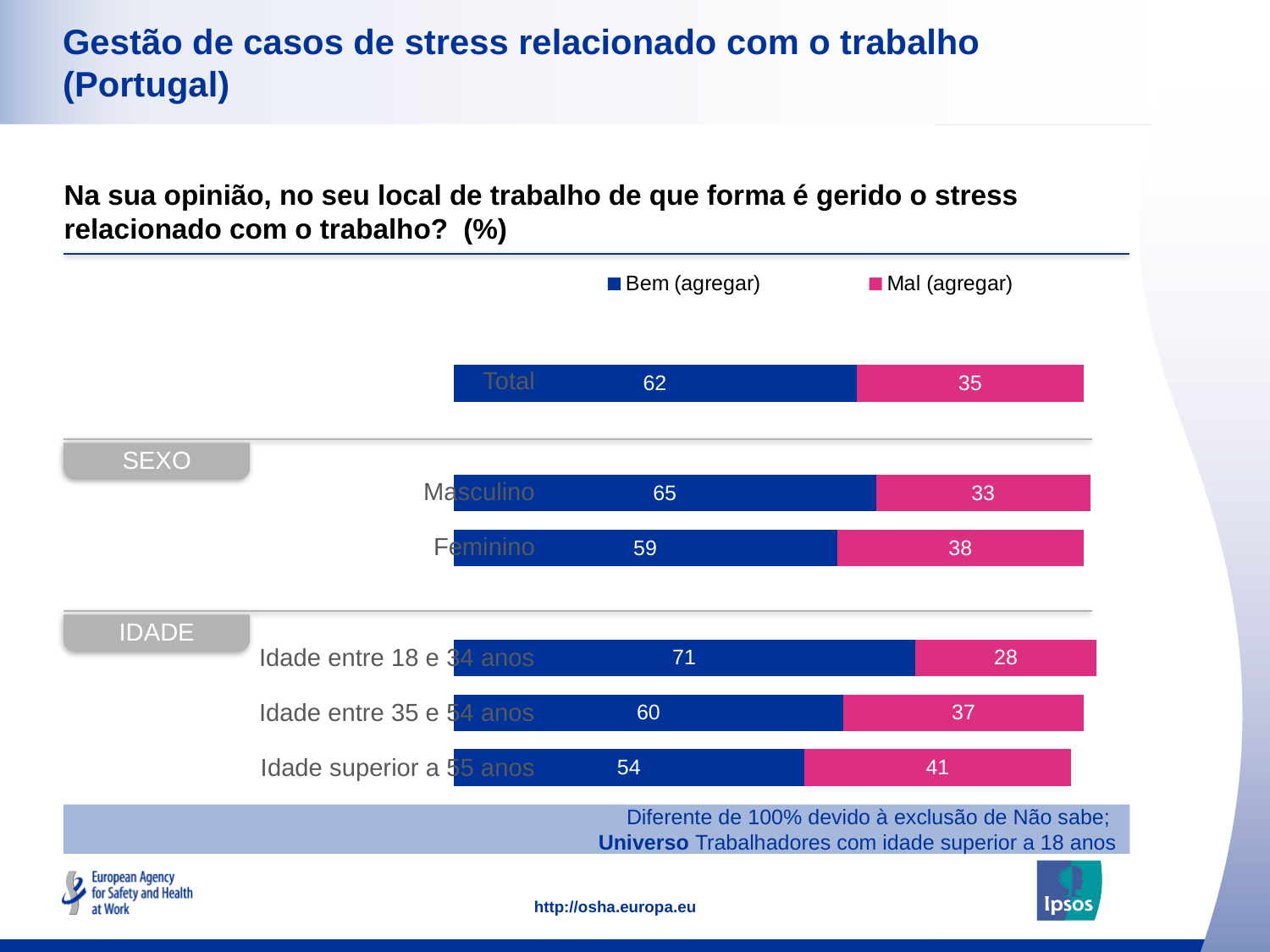

### Chart: Ipsos Ribbon Rules

| Category |  |
|---|---|
# Gestão de casos de stress relacionado com o trabalho (Portugal)

### Chart

| Category | Bem (agregar) | Column1 | Mal (agregar) |
|---|---|---|---|
| Total | 62.0 | None | 35.0 |
|  | None | None | None |
| Masculino | 65.0 | None | 33.0 |
| Feminino | 59.0 | None | 38.0 |
|  | None | None | None |
| Idade entre 18 e 34 anos | 71.0 | None | 28.0 |
| Idade entre 35 e 54 anos | 60.0 | None | 37.0 |
| Idade superior a 55 anos | 54.0 | None | 41.0 |
Na sua opinião, no seu local de trabalho de que forma é gerido o stress relacionado com o trabalho?  (%)
| Total |
| --- |
|  |
| Masculino |
| Feminino |
|  |
| Idade entre 18 e 34 anos |
| Idade entre 35 e 54 anos |
| Idade superior a 55 anos |
SEXO
IDADE
Diferente de 100% devido à exclusão de Não sabe;
Universo Trabalhadores com idade superior a 18 anos